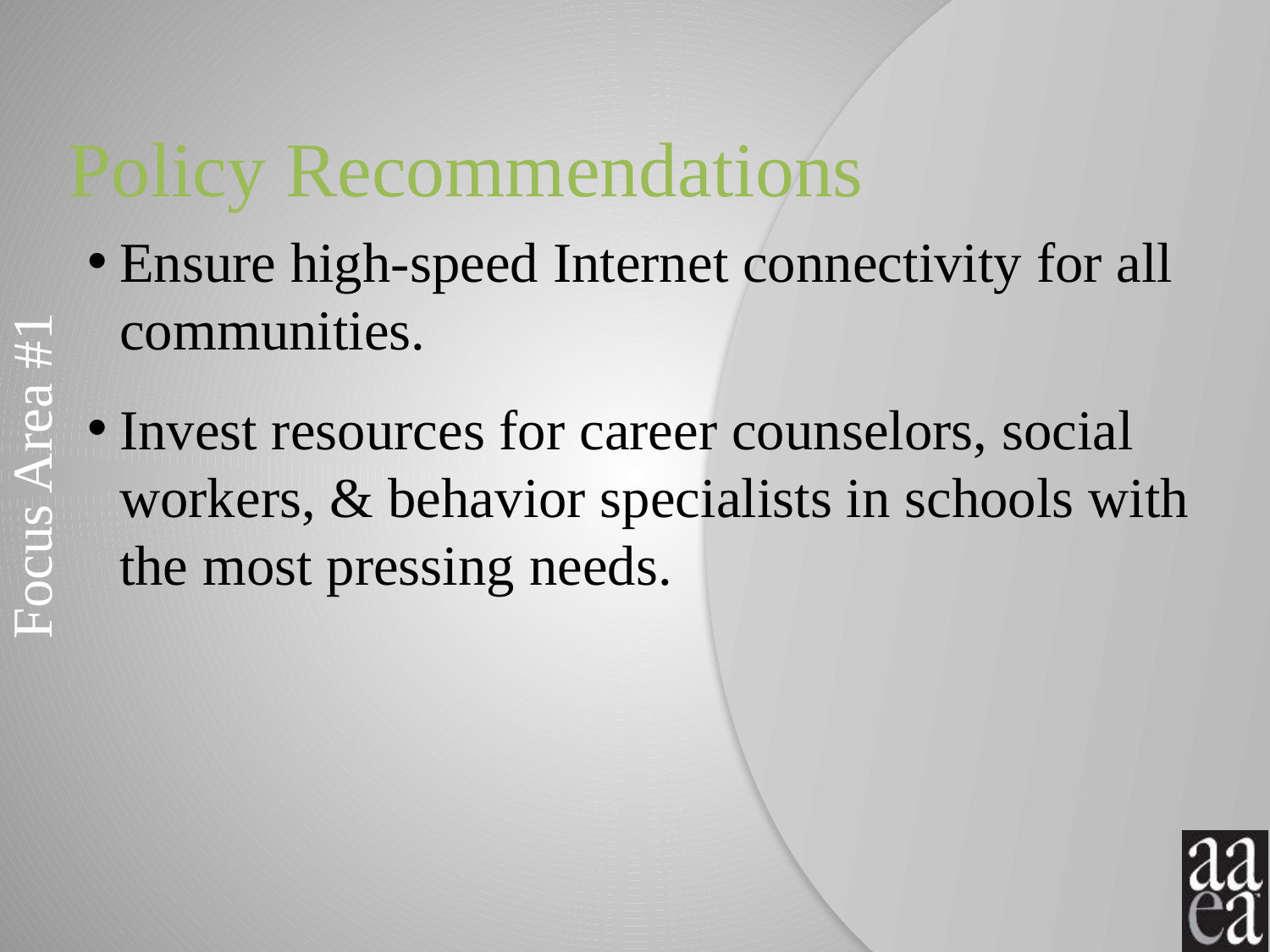

# Policy Recommendations
Ensure high-speed Internet connectivity for all communities.
Invest resources for career counselors, social workers, & behavior specialists in schools with the most pressing needs.
Focus Area #1